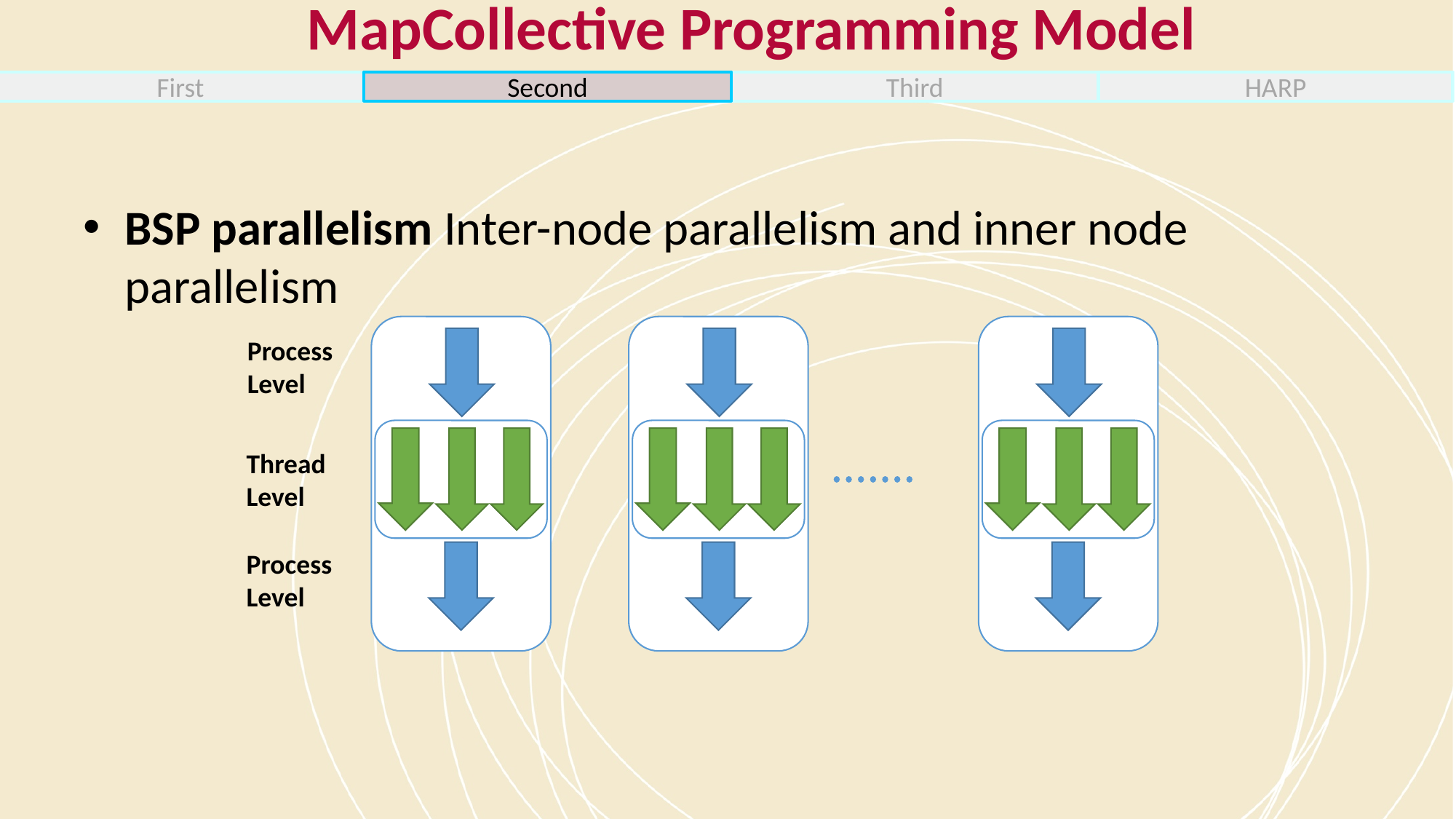

# MapCollective Programming Model
BSP parallelism Inter-node parallelism and inner node parallelism

Process Level

Thread Level
Process Level